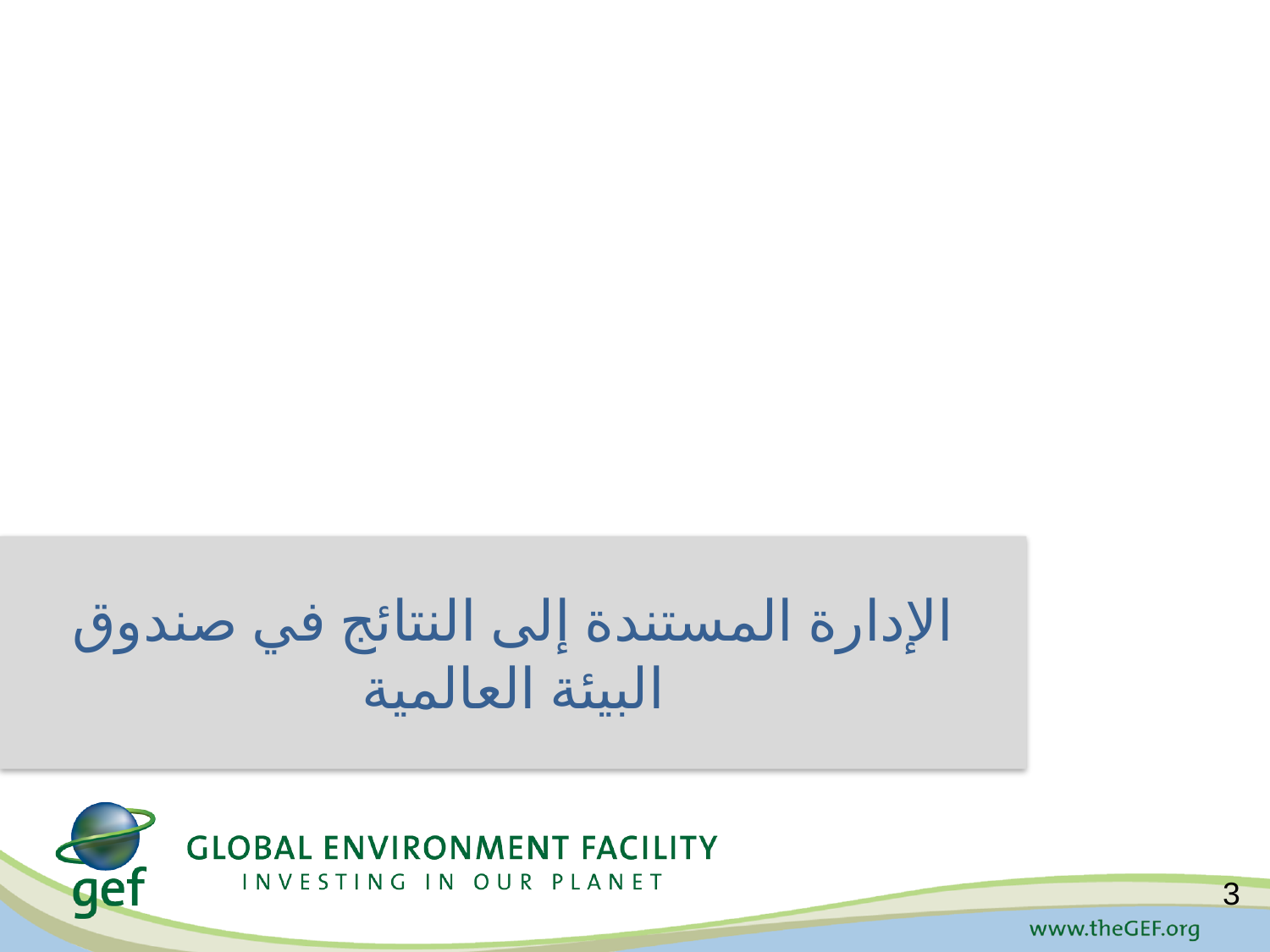

الإدارة المستندة إلى النتائج في صندوق البيئة العالمية
3